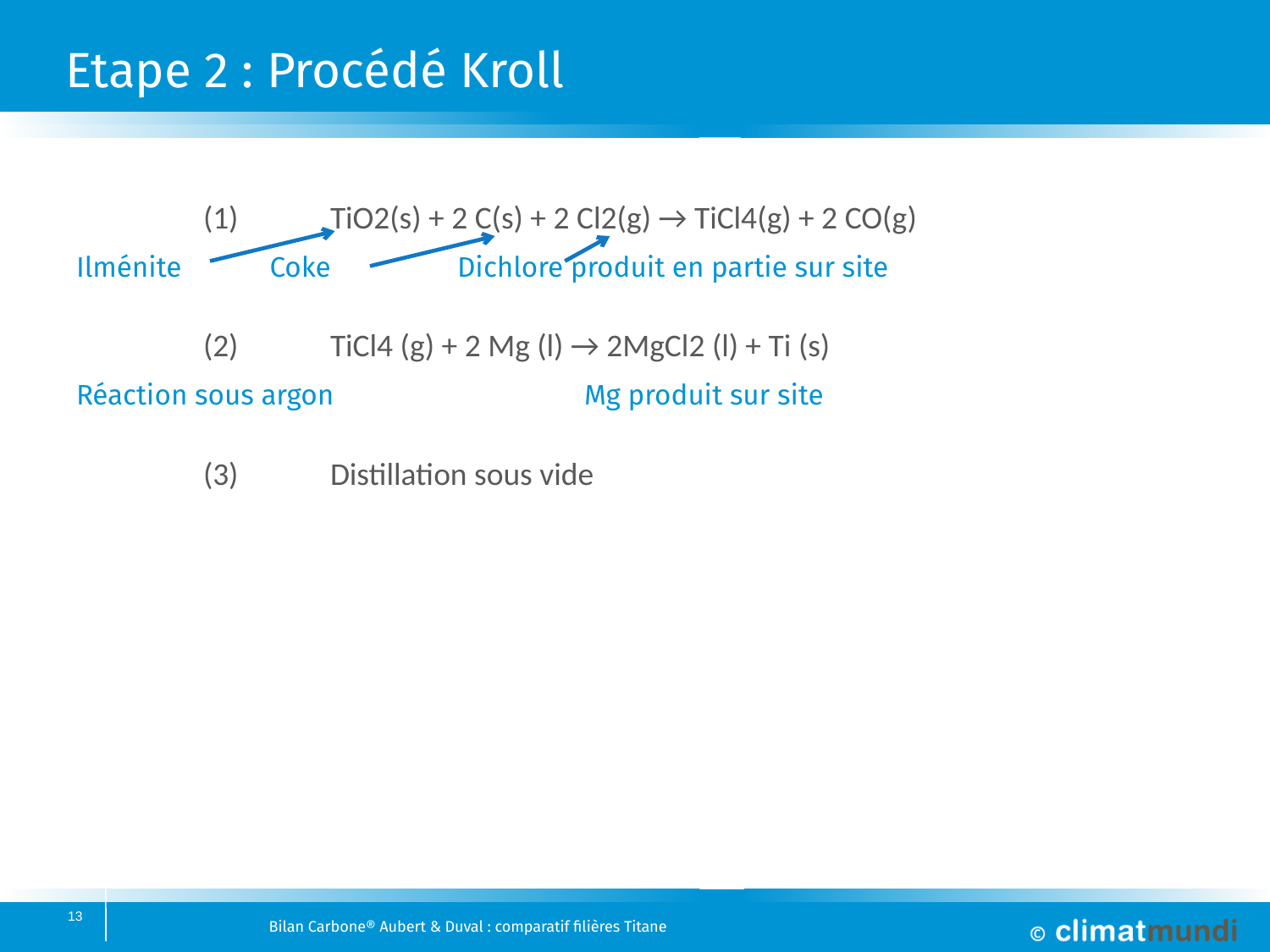

# Etape 2 : Procédé Kroll
	(1)  	TiO2(s) + 2 C(s) + 2 Cl2(g) → TiCl4(g) + 2 CO(g)
Ilménite	         Coke	Dichlore produit en partie sur site
	(2) 	TiCl4 (g) + 2 Mg (l) → 2MgCl2 (l) + Ti (s)
Réaction sous argon		Mg produit sur site
	(3)	Distillation sous vide